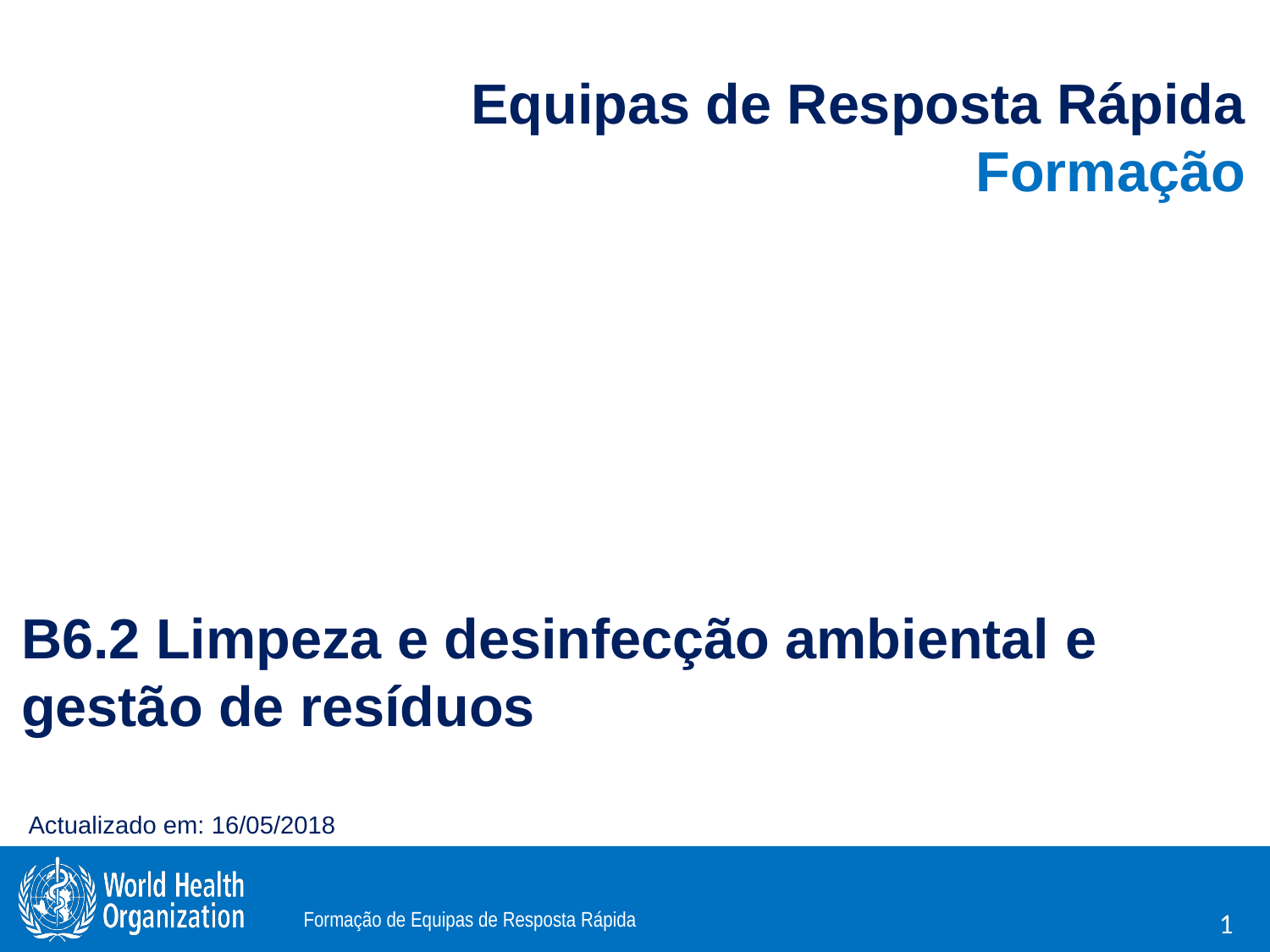

Equipas de Resposta Rápida Formação
B6.2 Limpeza e desinfecção ambiental e gestão de resíduos
Actualizado em: 16/05/2018